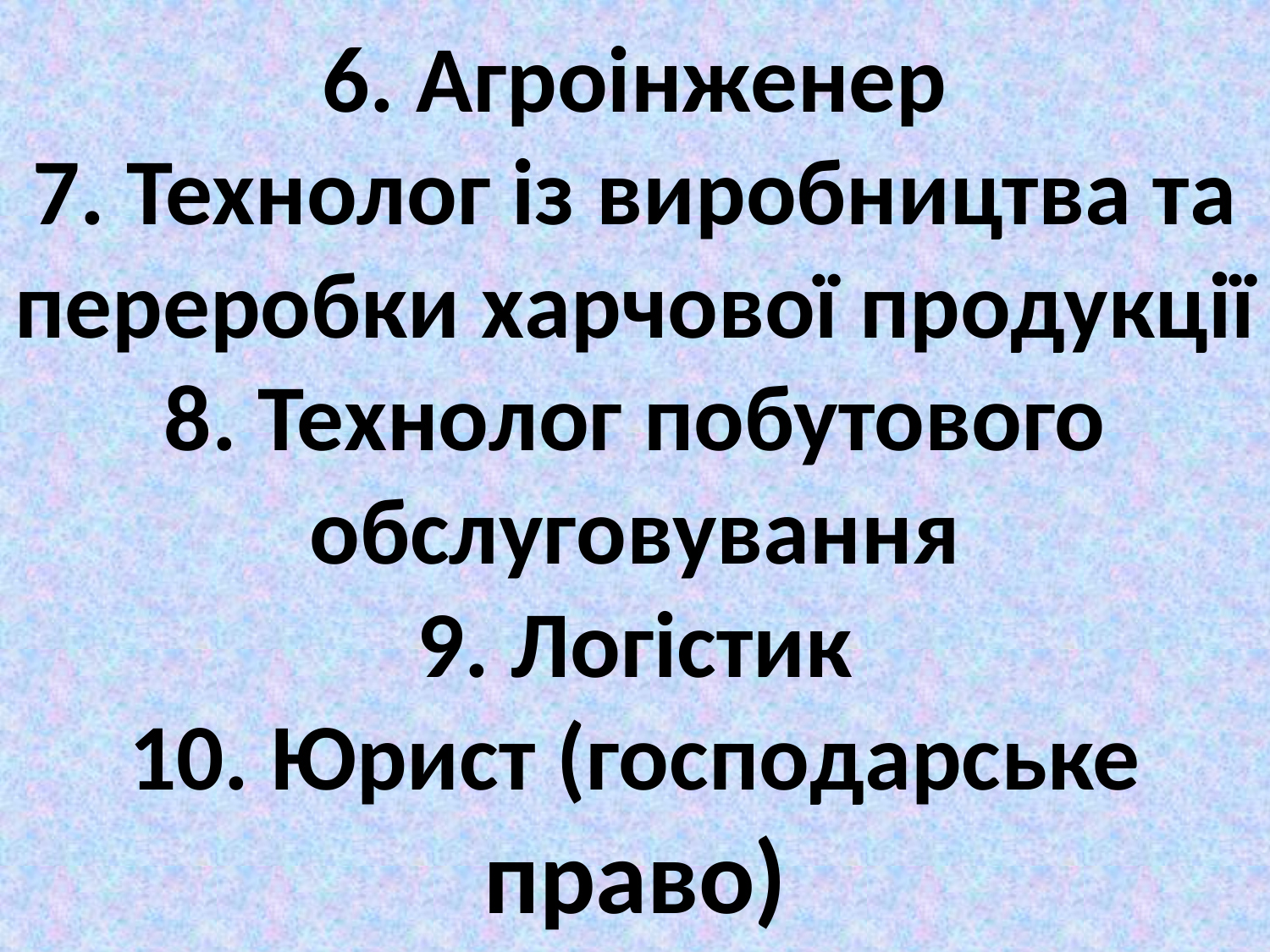

# 6. Агроінженер 7. Технолог із виробництва та переробки харчової продукції 8. Технолог побутового обслуговування 9. Логістик 10. Юрист (господарське право)